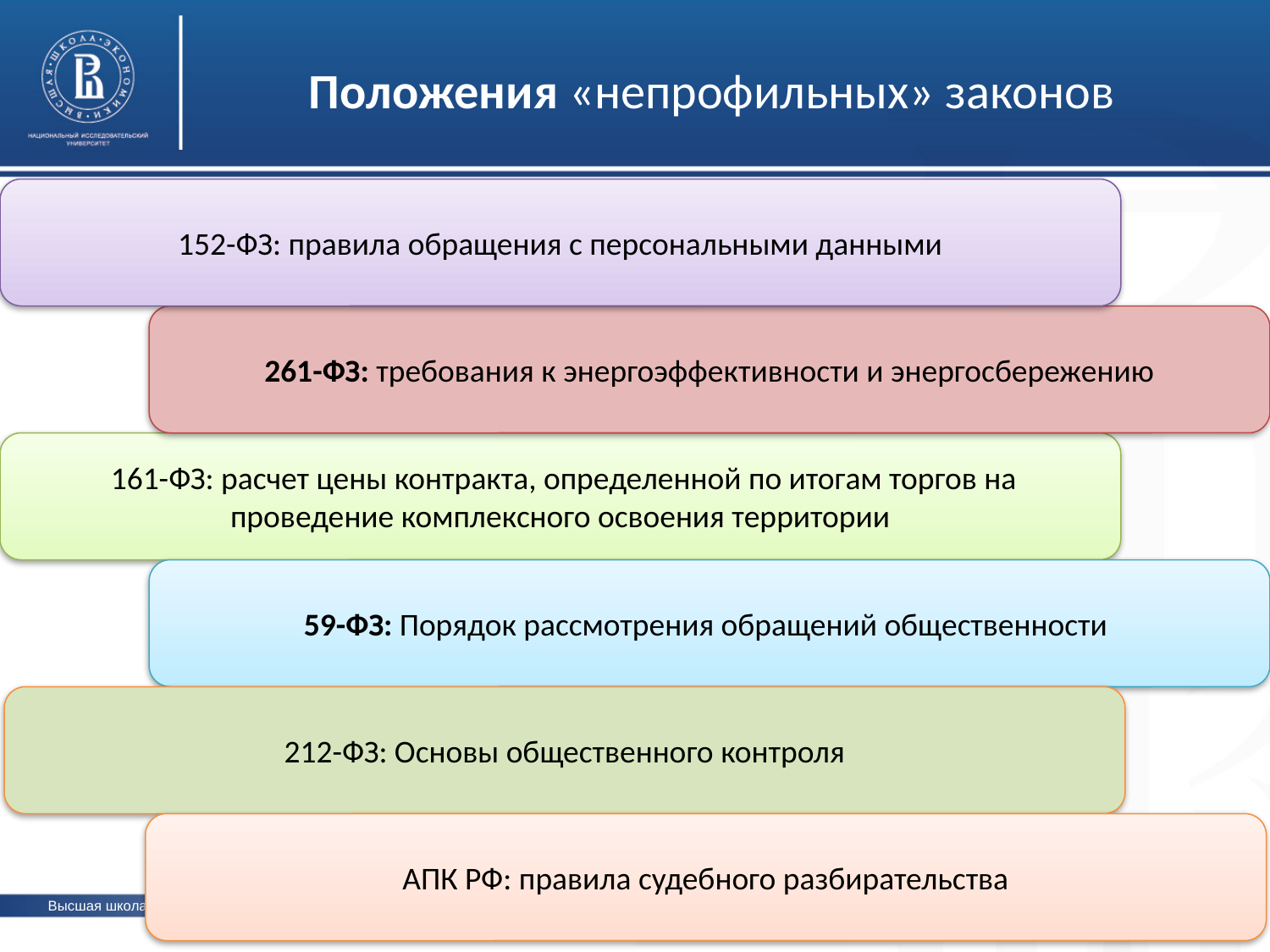

# Положения «непрофильных» законов

152-ФЗ: правила обращения с персональными данными
261-ФЗ: требования к энергоэффективности и энергосбережению
фото
 161-ФЗ: расчет цены контракта, определенной по итогам торгов на проведение комплексного освоения территории
59-ФЗ: Порядок рассмотрения обращений общественности
212-ФЗ: Основы общественного контроля
АПК РФ: правила судебного разбирательства
2
Высшая школа экономики, 2015